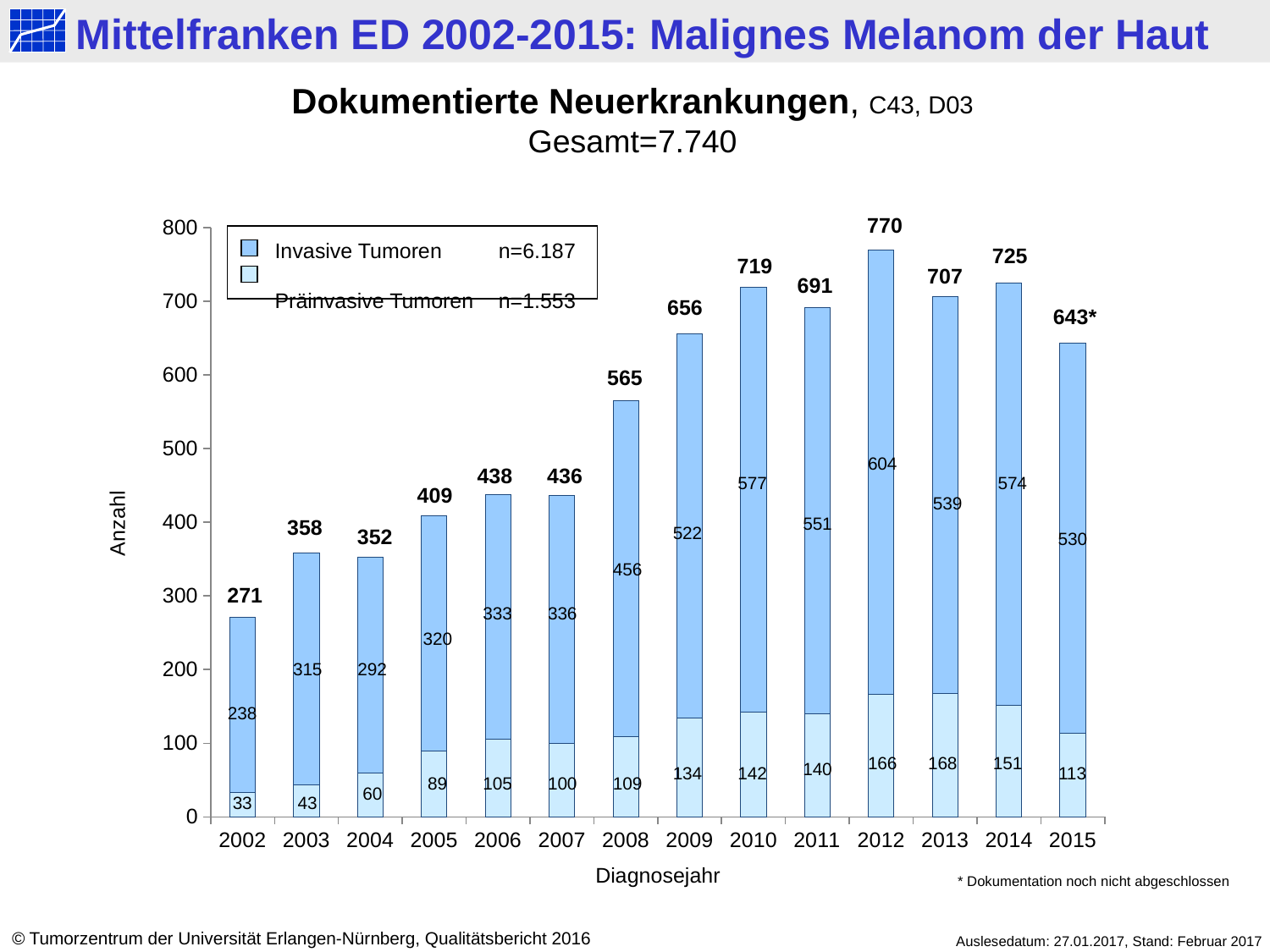

Dokumentierte Neuerkrankungen, C43, D03
Gesamt=7.740
770

### Chart

| Category | präinvasiv | invasiv |
|---|---|---|
| 2002 | 33.0 | 238.0 |
| 2003 | 43.0 | 315.0 |
| 2004 | 60.0 | 292.0 |
| 2005 | 89.0 | 320.0 |
| 2006 | 105.0 | 333.0 |
| 2007 | 100.0 | 336.0 |
| 2008 | 109.0 | 456.0 |
| 2009 | 134.0 | 522.0 |
| 2010 | 142.0 | 577.0 |
| 2011 | 140.0 | 551.0 |
| 2012 | 166.0 | 604.0 |
| 2013 | 168.0 | 539.0 |
| 2014 | 151.0 | 574.0 |
| 2015 | 113.0 | 530.0 |
Invasive Tumoren		n=6.187
Präinvasive Tumoren	n=1.553
725

719
707

691
656
643*
565
604
438
436
577
574
409
539
Anzahl
551
358
522
352
530
456
271
333
336
320
315
292
238
166
168
151
140
134
142
113
89
105
100
109
60
33
43
Diagnosejahr
* Dokumentation noch nicht abgeschlossen